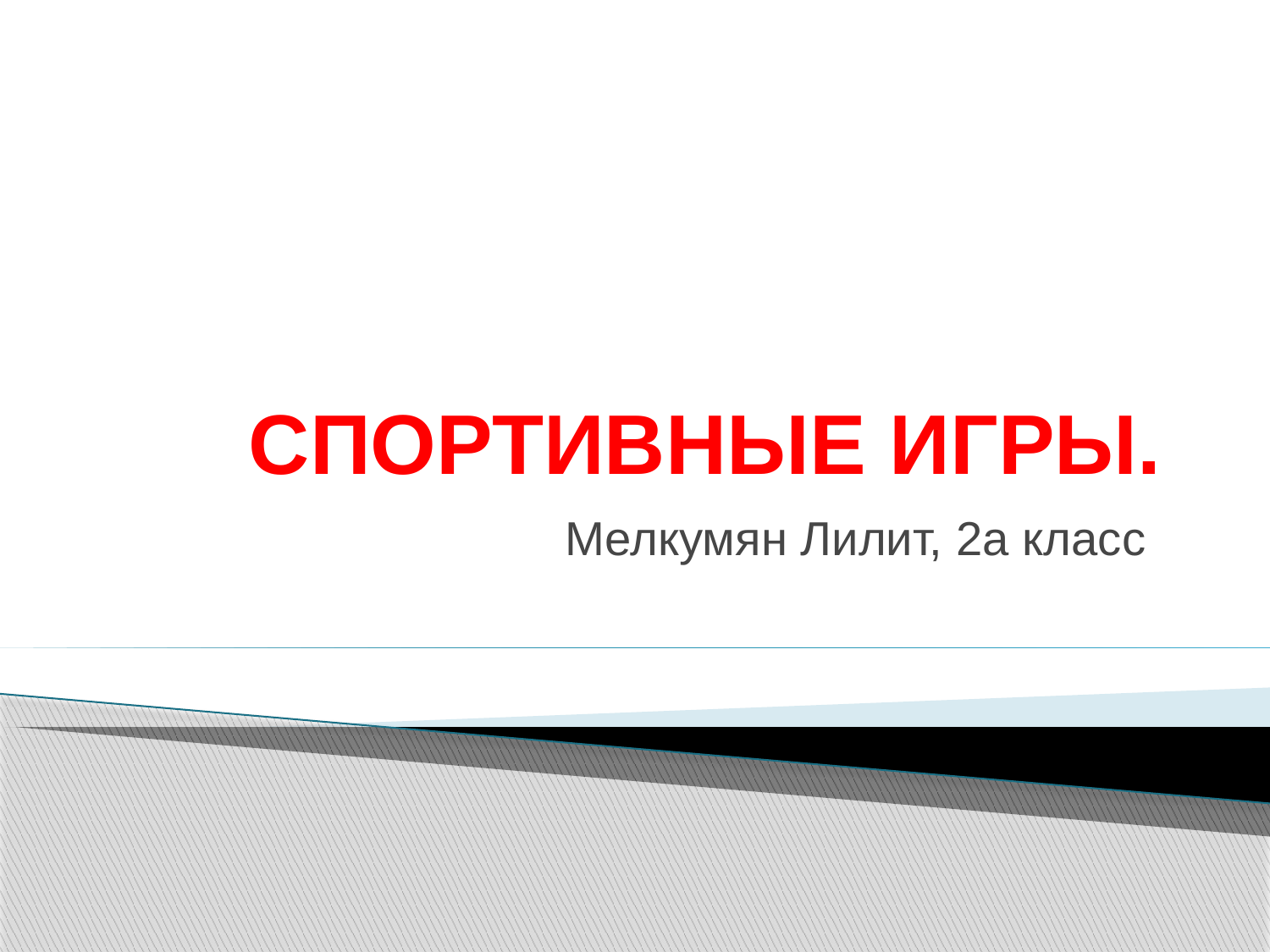

# СПОРТИВНЫЕ ИГРЫ.
Мелкумян Лилит, 2а класс